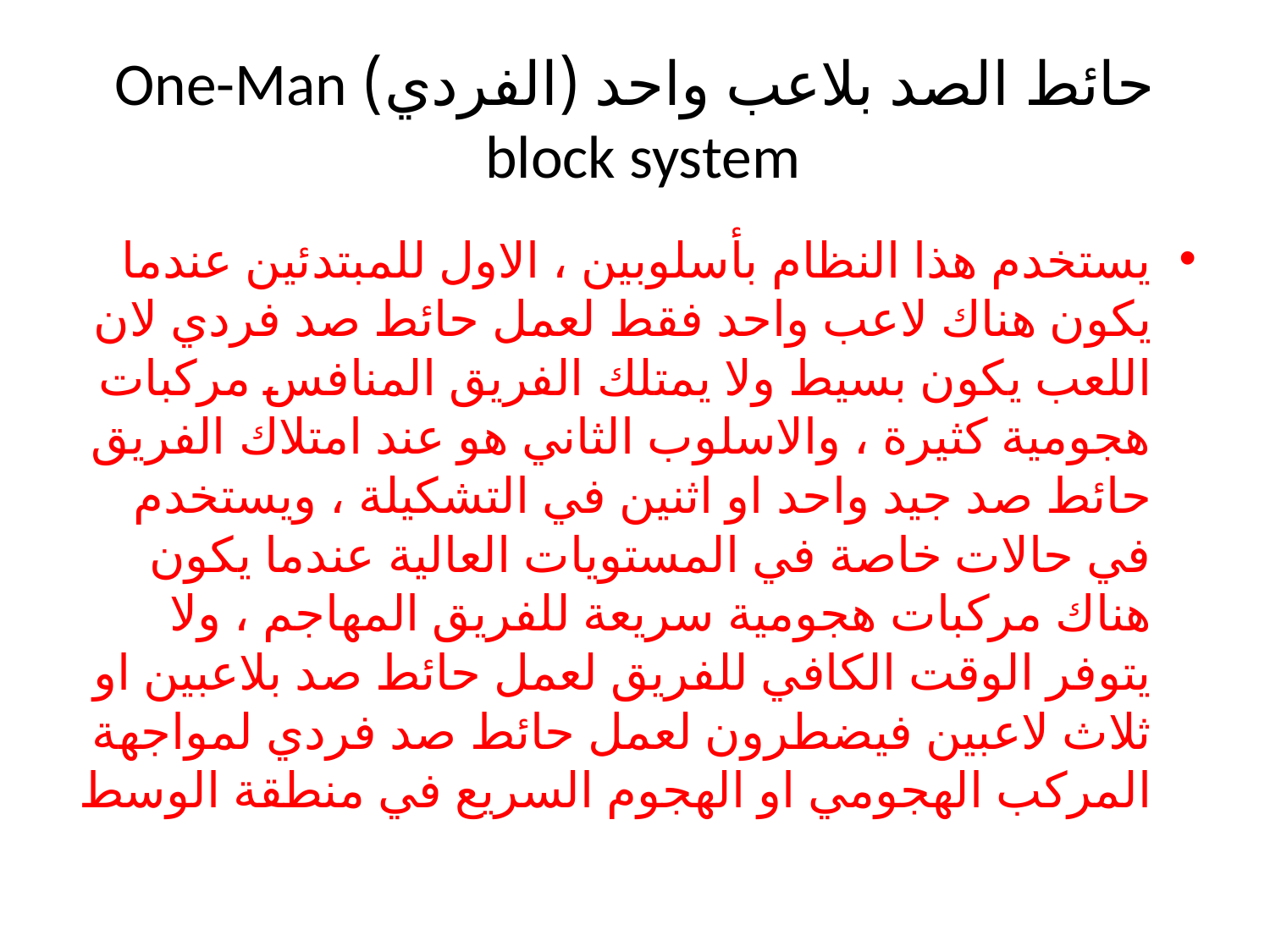

# حائط الصد بلاعب واحد (الفردي) One-Man block system
يستخدم هذا النظام بأسلوبين ، الاول للمبتدئين عندما يكون هناك لاعب واحد فقط لعمل حائط صد فردي لان اللعب يكون بسيط ولا يمتلك الفريق المنافس مركبات هجومية كثيرة ، والاسلوب الثاني هو عند امتلاك الفريق حائط صد جيد واحد او اثنين في التشكيلة ، ويستخدم في حالات خاصة في المستويات العالية عندما يكون هناك مركبات هجومية سريعة للفريق المهاجم ، ولا يتوفر الوقت الكافي للفريق لعمل حائط صد بلاعبين او ثلاث لاعبين فيضطرون لعمل حائط صد فردي لمواجهة المركب الهجومي او الهجوم السريع في منطقة الوسط